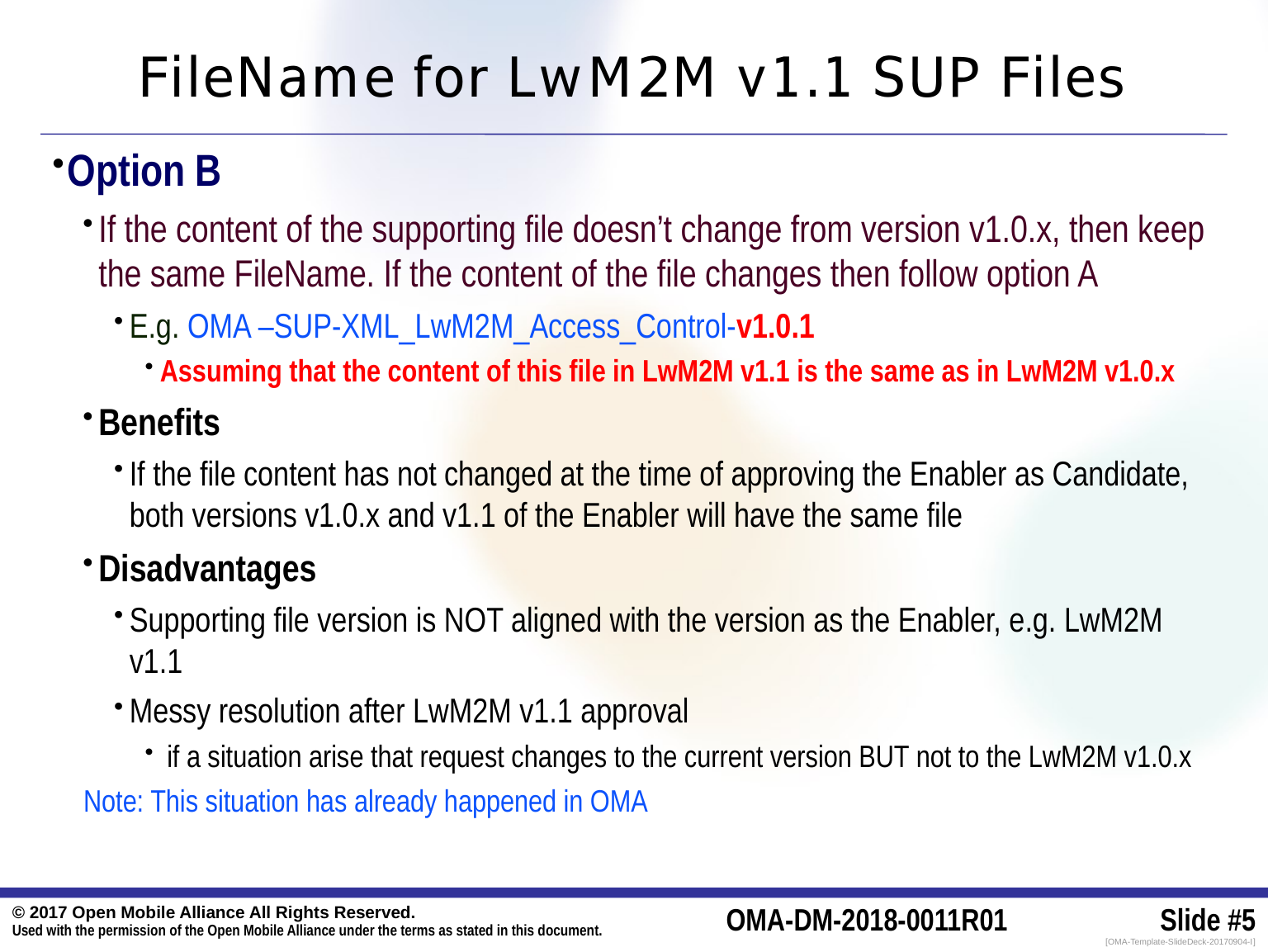

# FileName for LwM2M v1.1 SUP Files
Option B
If the content of the supporting file doesn’t change from version v1.0.x, then keep the same FileName. If the content of the file changes then follow option A
E.g. OMA –SUP-XML_LwM2M_Access_Control-v1.0.1
Assuming that the content of this file in LwM2M v1.1 is the same as in LwM2M v1.0.x
Benefits
If the file content has not changed at the time of approving the Enabler as Candidate, both versions v1.0.x and v1.1 of the Enabler will have the same file
Disadvantages
Supporting file version is NOT aligned with the version as the Enabler, e.g. LwM2M v1.1
Messy resolution after LwM2M v1.1 approval
 if a situation arise that request changes to the current version BUT not to the LwM2M v1.0.x
Note: This situation has already happened in OMA